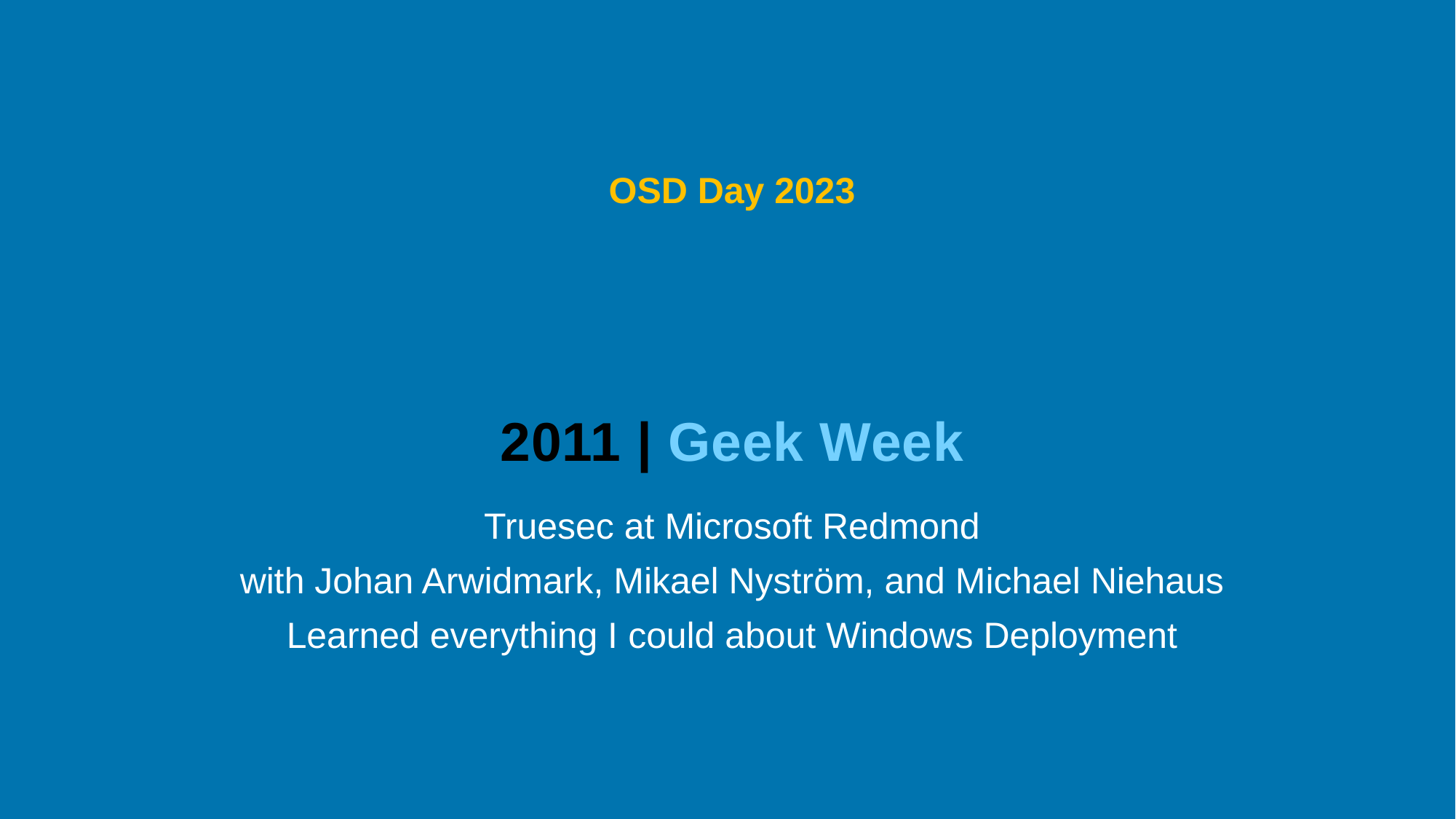

OSD Day 2023
# 2011 | Geek Week
Truesec at Microsoft Redmond
with Johan Arwidmark, Mikael Nyström, and Michael Niehaus
Learned everything I could about Windows Deployment